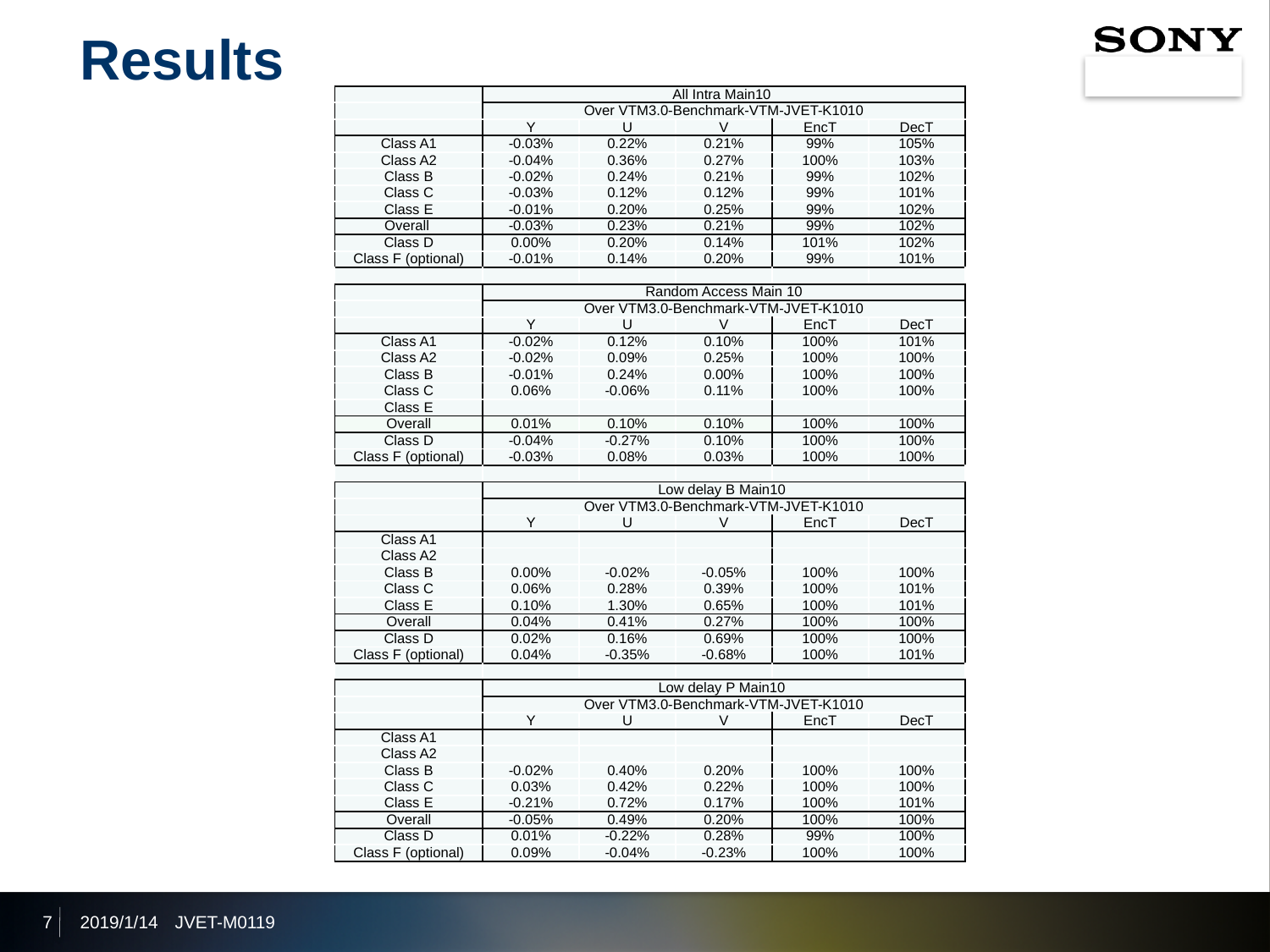

# Results
|  | All Intra Main10 |  |  |  |  |
| --- | --- | --- | --- | --- | --- |
|  | Over VTM3.0-Benchmark-VTM-JVET-K1010 |  |  |  |  |
|  | Y | U | V | EncT | DecT |
| Class A1 | -0.03% | 0.22% | 0.21% | 99% | 105% |
| Class A2 | -0.04% | 0.36% | 0.27% | 100% | 103% |
| Class B | -0.02% | 0.24% | 0.21% | 99% | 102% |
| Class C | -0.03% | 0.12% | 0.12% | 99% | 101% |
| Class E | -0.01% | 0.20% | 0.25% | 99% | 102% |
| Overall | -0.03% | 0.23% | 0.21% | 99% | 102% |
| Class D | 0.00% | 0.20% | 0.14% | 101% | 102% |
| Class F (optional) | -0.01% | 0.14% | 0.20% | 99% | 101% |
|  |  |  |  |  |  |
|  | Random Access Main 10 |  |  |  |  |
|  | Over VTM3.0-Benchmark-VTM-JVET-K1010 |  |  |  |  |
|  | Y | U | V | EncT | DecT |
| Class A1 | -0.02% | 0.12% | 0.10% | 100% | 101% |
| Class A2 | -0.02% | 0.09% | 0.25% | 100% | 100% |
| Class B | -0.01% | 0.24% | 0.00% | 100% | 100% |
| Class C | 0.06% | -0.06% | 0.11% | 100% | 100% |
| Class E |  |  |  |  |  |
| Overall | 0.01% | 0.10% | 0.10% | 100% | 100% |
| Class D | -0.04% | -0.27% | 0.10% | 100% | 100% |
| Class F (optional) | -0.03% | 0.08% | 0.03% | 100% | 100% |
|  |  |  |  |  |  |
|  | Low delay B Main10 |  |  |  |  |
|  | Over VTM3.0-Benchmark-VTM-JVET-K1010 |  |  |  |  |
|  | Y | U | V | EncT | DecT |
| Class A1 |  |  |  |  |  |
| Class A2 |  |  |  |  |  |
| Class B | 0.00% | -0.02% | -0.05% | 100% | 100% |
| Class C | 0.06% | 0.28% | 0.39% | 100% | 101% |
| Class E | 0.10% | 1.30% | 0.65% | 100% | 101% |
| Overall | 0.04% | 0.41% | 0.27% | 100% | 100% |
| Class D | 0.02% | 0.16% | 0.69% | 100% | 100% |
| Class F (optional) | 0.04% | -0.35% | -0.68% | 100% | 101% |
|  |  |  |  |  |  |
|  | Low delay P Main10 |  |  |  |  |
|  | Over VTM3.0-Benchmark-VTM-JVET-K1010 |  |  |  |  |
|  | Y | U | V | EncT | DecT |
| Class A1 |  |  |  |  |  |
| Class A2 |  |  |  |  |  |
| Class B | -0.02% | 0.40% | 0.20% | 100% | 100% |
| Class C | 0.03% | 0.42% | 0.22% | 100% | 100% |
| Class E | -0.21% | 0.72% | 0.17% | 100% | 101% |
| Overall | -0.05% | 0.49% | 0.20% | 100% | 100% |
| Class D | 0.01% | -0.22% | 0.28% | 99% | 100% |
| Class F (optional) | 0.09% | -0.04% | -0.23% | 100% | 100% |

7
2019/1/14
JVET-M0119